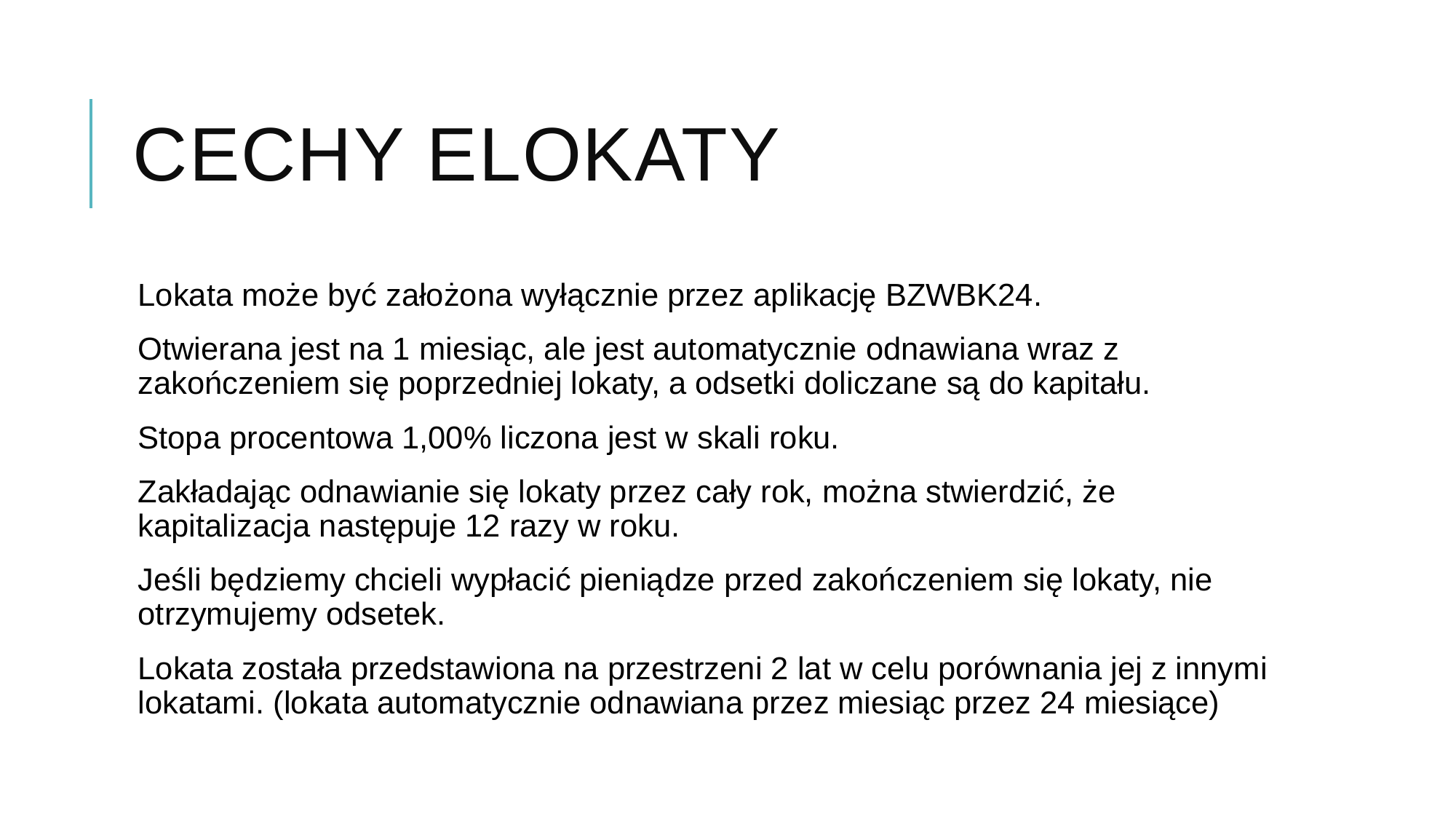

# Cechy eLokaty
Lokata może być założona wyłącznie przez aplikację BZWBK24.
Otwierana jest na 1 miesiąc, ale jest automatycznie odnawiana wraz z zakończeniem się poprzedniej lokaty, a odsetki doliczane są do kapitału.
Stopa procentowa 1,00% liczona jest w skali roku.
Zakładając odnawianie się lokaty przez cały rok, można stwierdzić, że kapitalizacja następuje 12 razy w roku.
Jeśli będziemy chcieli wypłacić pieniądze przed zakończeniem się lokaty, nie otrzymujemy odsetek.
Lokata została przedstawiona na przestrzeni 2 lat w celu porównania jej z innymi lokatami. (lokata automatycznie odnawiana przez miesiąc przez 24 miesiące)